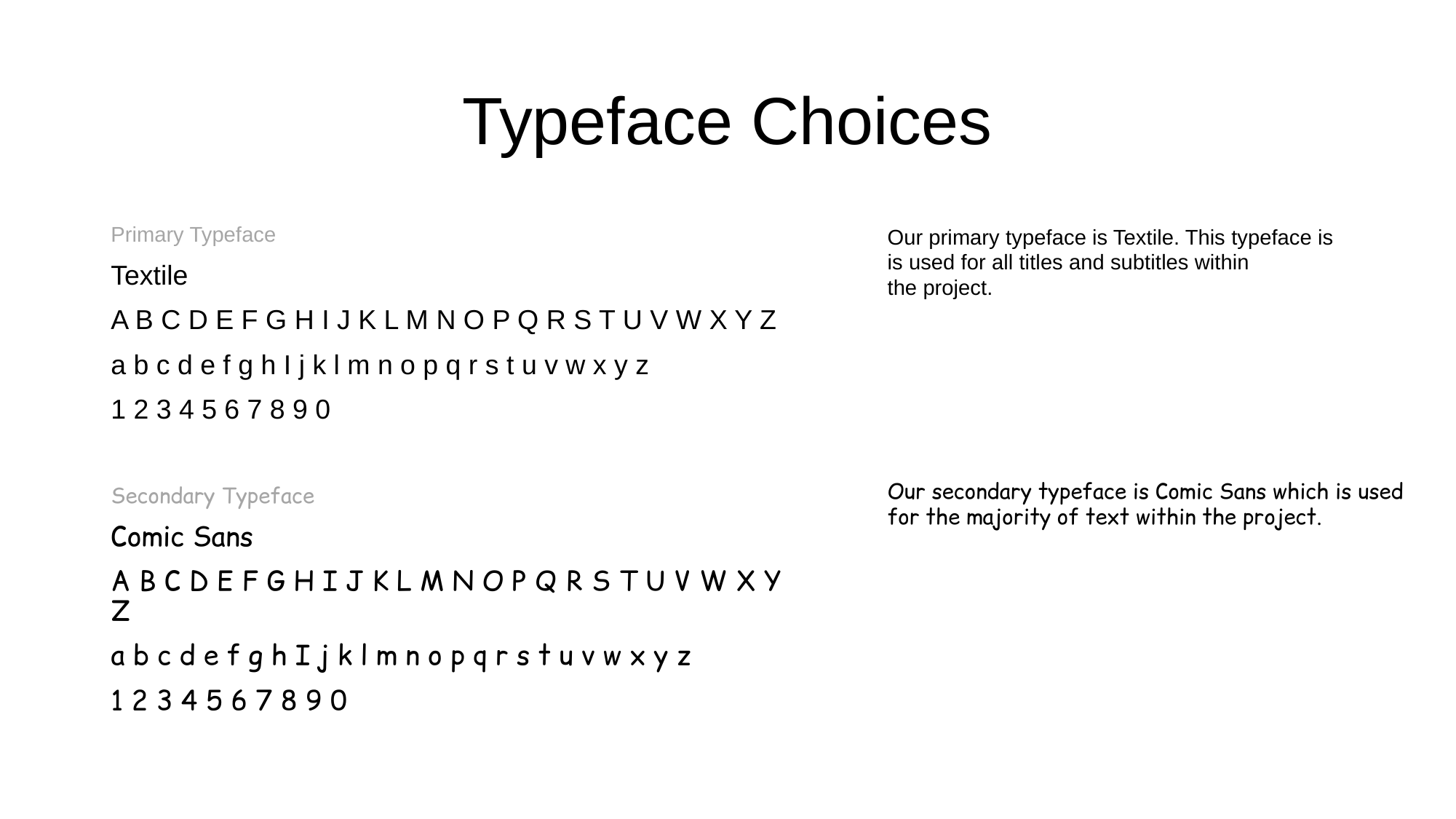

# Typeface Choices
Primary Typeface
Textile
A B C D E F G H I J K L M N O P Q R S T U V W X Y Z
a b c d e f g h I j k l m n o p q r s t u v w x y z
1 2 3 4 5 6 7 8 9 0

Secondary Typeface
Comic Sans
A B C D E F G H I J K L M N O P Q R S T U V W X Y Z
a b c d e f g h I j k l m n o p q r s t u v w x y z
1 2 3 4 5 6 7 8 9 0
Our primary typeface is Textile. This typeface is
is used for all titles and subtitles within
the project.

Our secondary typeface is Comic Sans which is used
for the majority of text within the project.